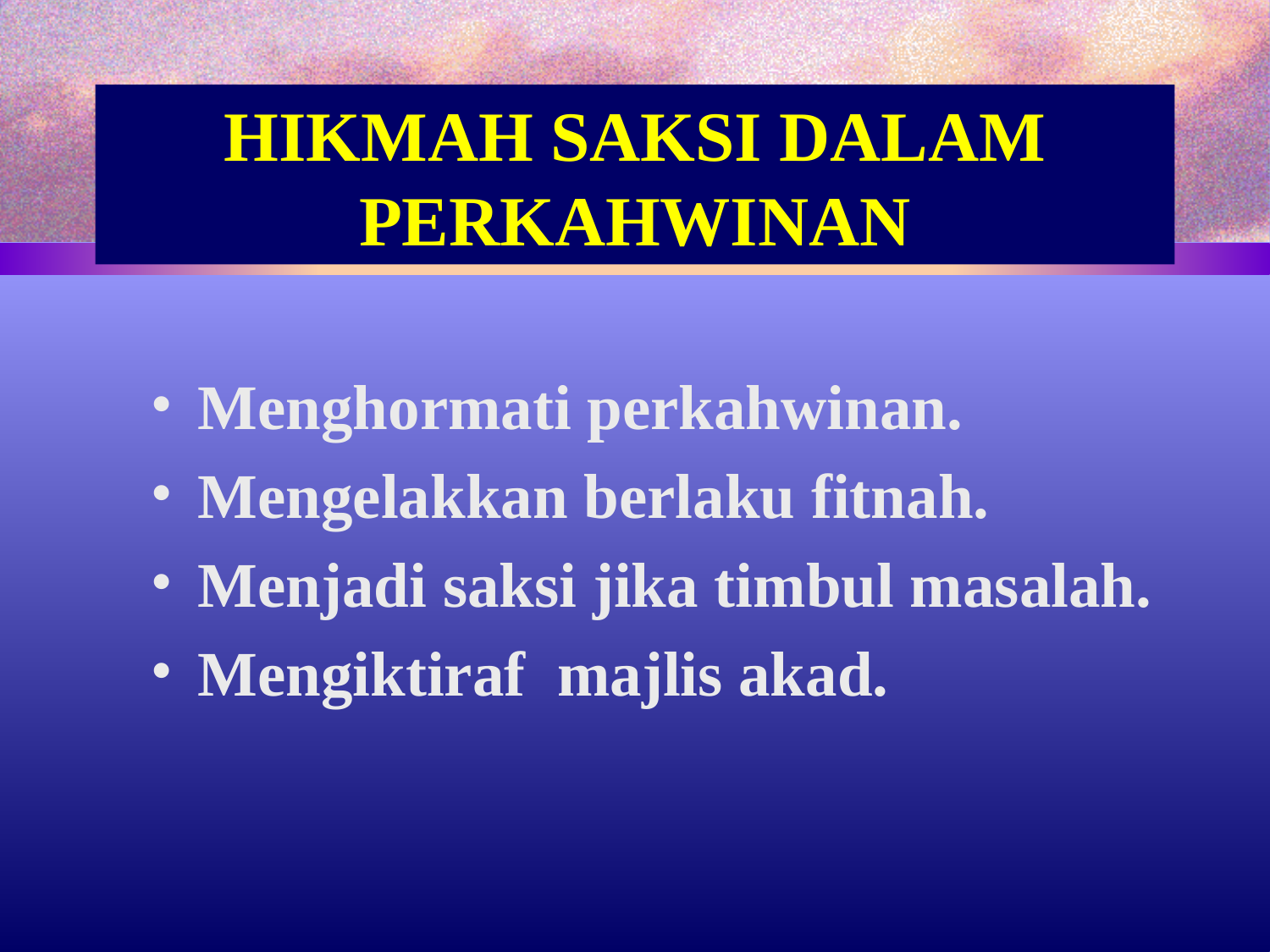

# HIKMAH SAKSI DALAM PERKAHWINAN
Menghormati perkahwinan.
Mengelakkan berlaku fitnah.
Menjadi saksi jika timbul masalah.
Mengiktiraf  majlis akad.